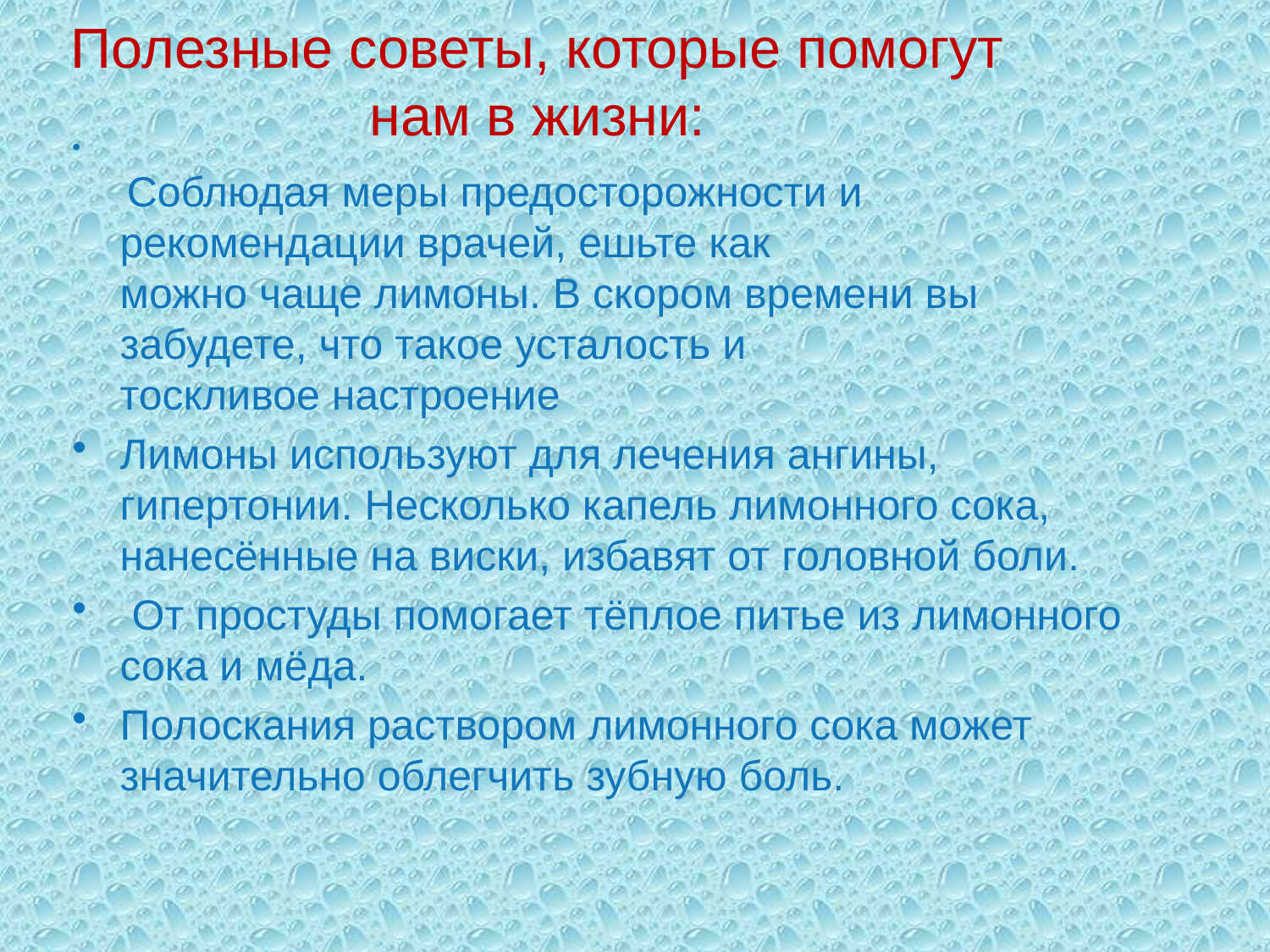

# Полезные советы, которые помогут нам в жизни:
 Соблюдая меры предосторожности и рекомендации врачей, ешьте как
можно чаще лимоны. В скором времени вы забудете, что такое усталость и
тоскливое настроение
Лимоны используют для лечения ангины, гипертонии. Несколько капель лимонного сока, нанесённые на виски, избавят от головной боли.
 От простуды помогает тёплое питье из лимонного сока и мёда.
Полоскания раствором лимонного сока может значительно облегчить зубную боль.